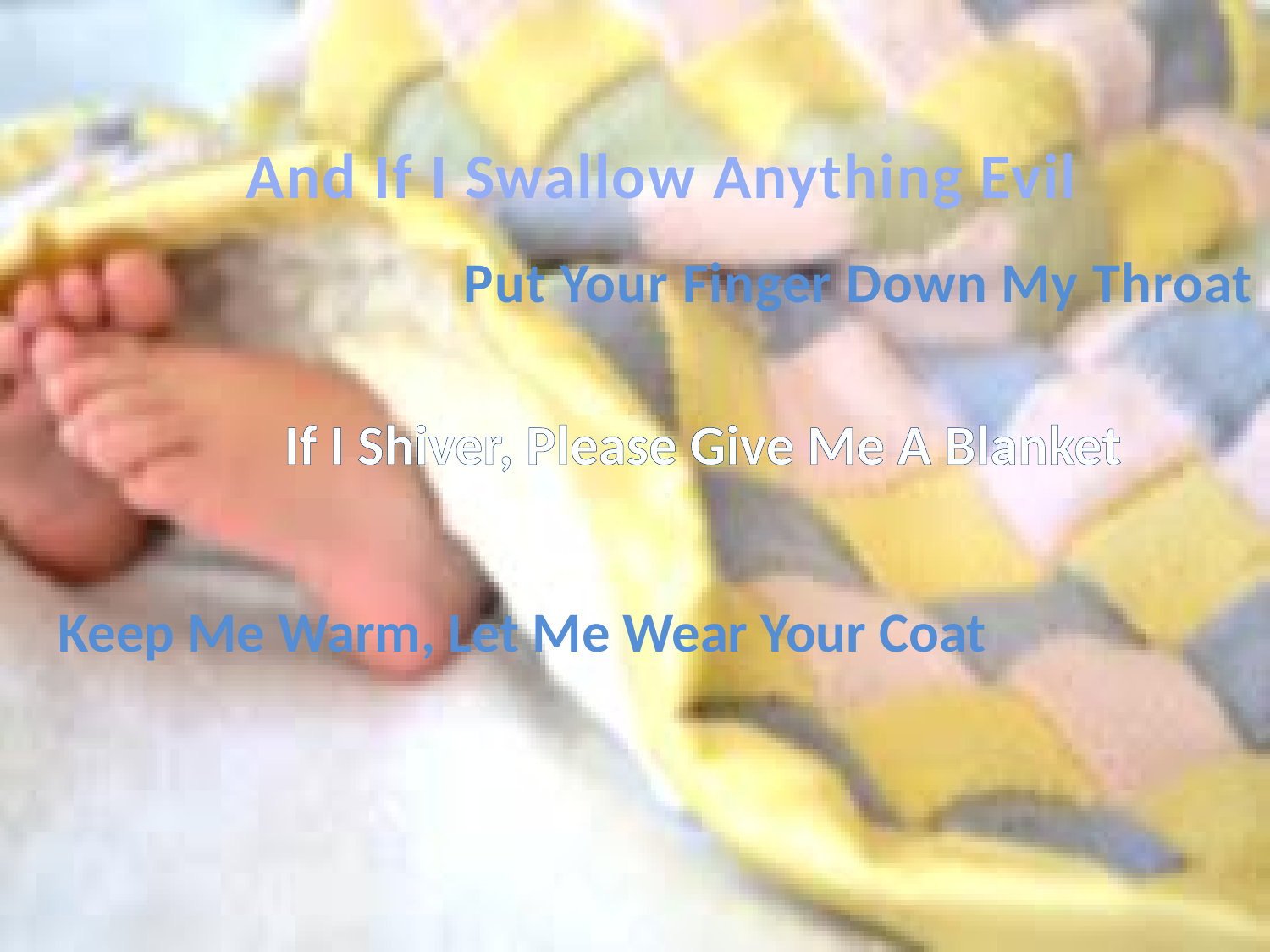

And If I Swallow Anything Evil
Put Your Finger Down My Throat
If I Shiver, Please Give Me A Blanket
Keep Me Warm, Let Me Wear Your Coat